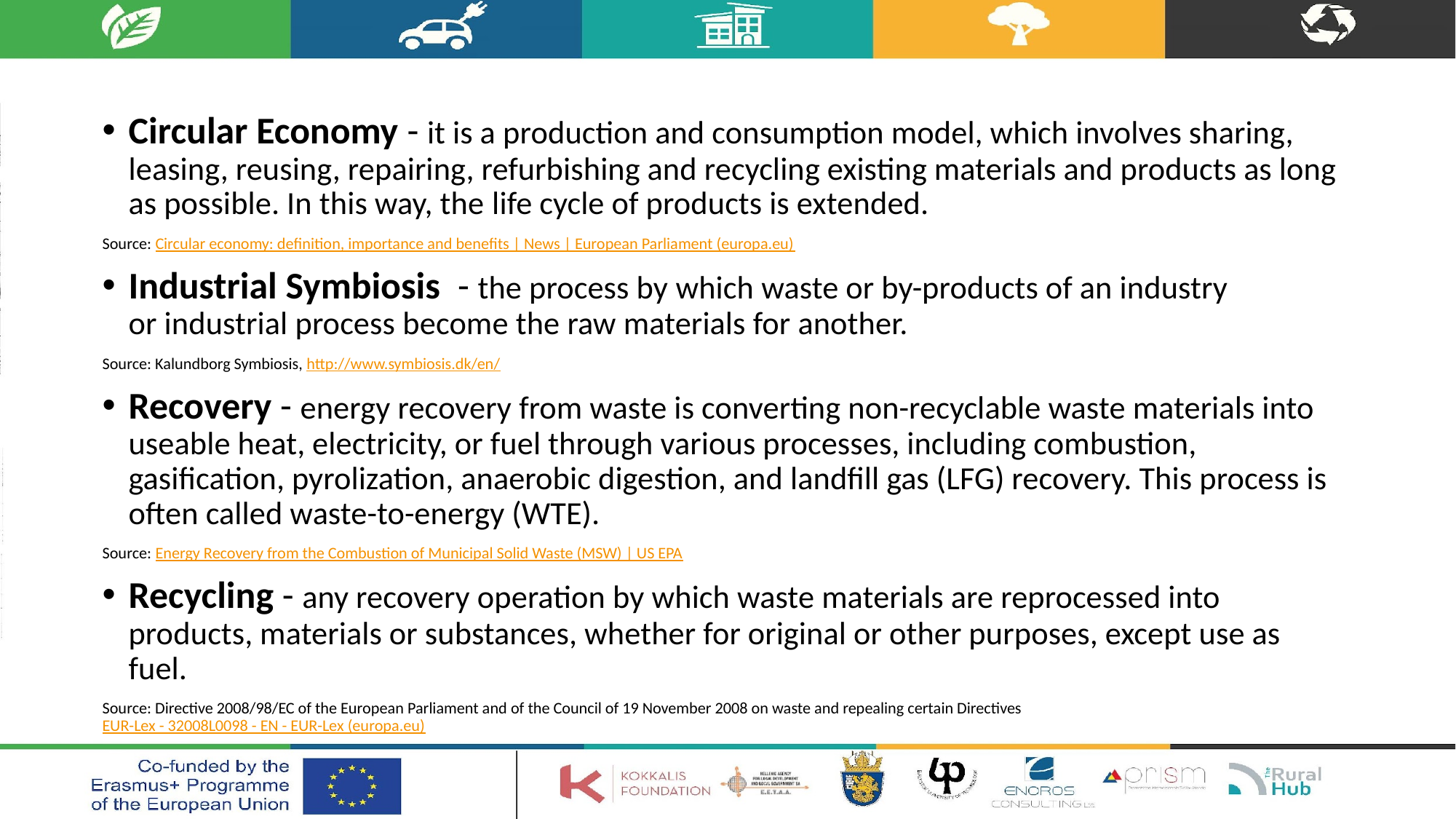

Circular Economy - it is a production and consumption model, which involves sharing, leasing, reusing, repairing, refurbishing and recycling existing materials and products as long as possible. In this way, the life cycle of products is extended.
Source: Circular economy: definition, importance and benefits | News | European Parliament (europa.eu)
Industrial Symbiosis  - the process by which waste or by-products of an industry or industrial process become the raw materials for another.
Source: Kalundborg Symbiosis, http://www.symbiosis.dk/en/
Recovery - energy recovery from waste is converting non-recyclable waste materials into useable heat, electricity, or fuel through various processes, including combustion, gasification, pyrolization, anaerobic digestion, and landfill gas (LFG) recovery. This process is often called waste-to-energy (WTE).
Source: Energy Recovery from the Combustion of Municipal Solid Waste (MSW) | US EPA
Recycling - any recovery operation by which waste materials are reprocessed into products, materials or substances, whether for original or other purposes, except use as fuel.
Source: Directive 2008/98/EC of the European Parliament and of the Council of 19 November 2008 on waste and repealing certain DirectivesEUR-Lex - 32008L0098 - EN - EUR-Lex (europa.eu)